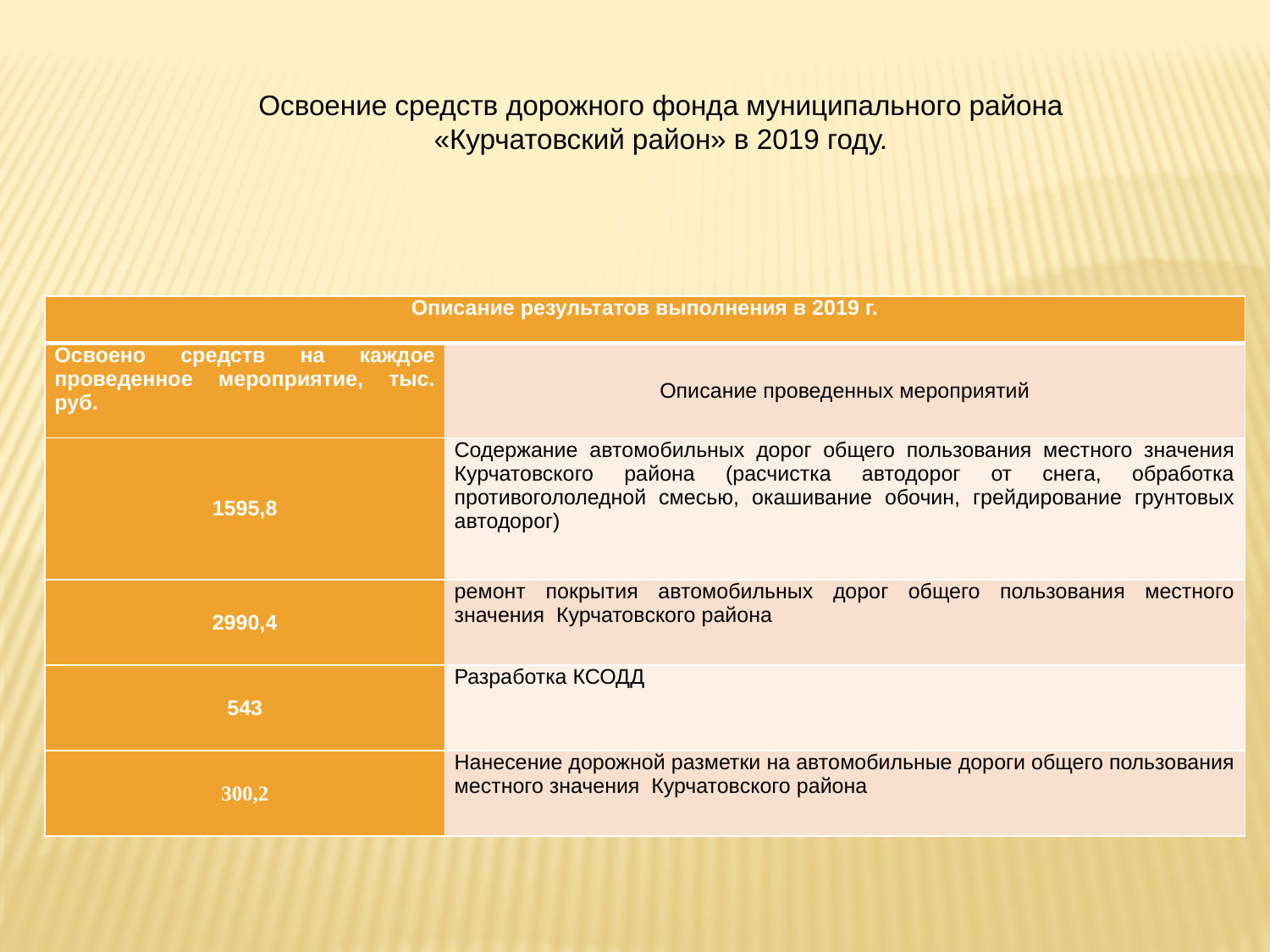

Освоение средств дорожного фонда муниципального района
«Курчатовский район» в 2019 году.

| Описание результатов выполнения в 2019 г. |  |
| --- | --- |
| Освоено средств на каждое проведенное мероприятие, тыс. руб. | Описание проведенных мероприятий |
| 1595,8 | Содержание автомобильных дорог общего пользования местного значения Курчатовского района (расчистка автодорог от снега, обработка противогололедной смесью, окашивание обочин, грейдирование грунтовых автодорог) |
| 2990,4 | ремонт покрытия автомобильных дорог общего пользования местного значения Курчатовского района |
| 543 | Разработка КСОДД |
| 300,2 | Нанесение дорожной разметки на автомобильные дороги общего пользования местного значения Курчатовского района |